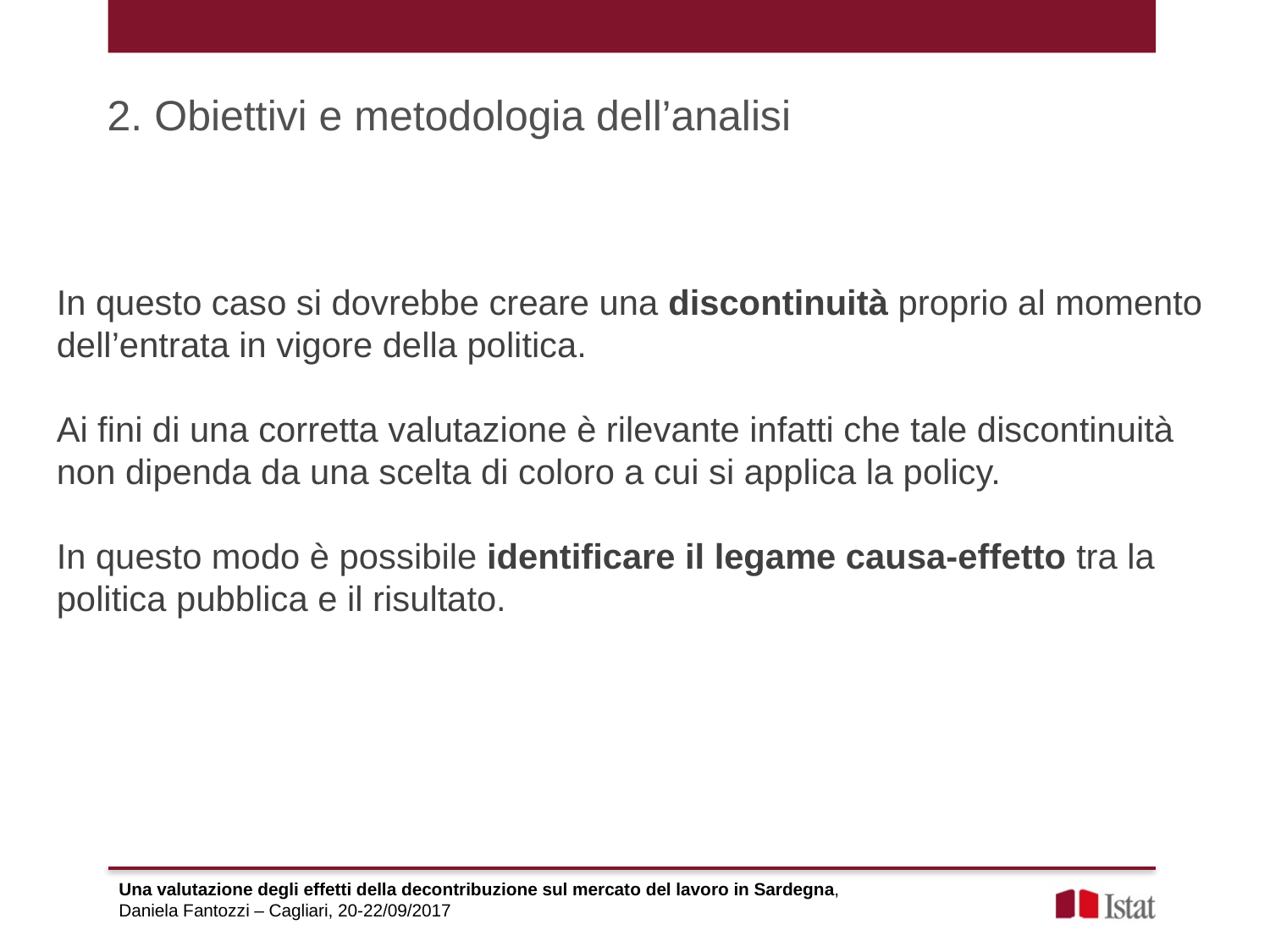

2. Obiettivi e metodologia dell’analisi

In questo caso si dovrebbe creare una discontinuità proprio al momento dell’entrata in vigore della politica.

Ai fini di una corretta valutazione è rilevante infatti che tale discontinuità non dipenda da una scelta di coloro a cui si applica la policy.

In questo modo è possibile identificare il legame causa-effetto tra la politica pubblica e il risultato.

Una valutazione degli effetti della decontribuzione sul mercato del lavoro in Sardegna,
Daniela Fantozzi – Cagliari, 20-22/09/2017